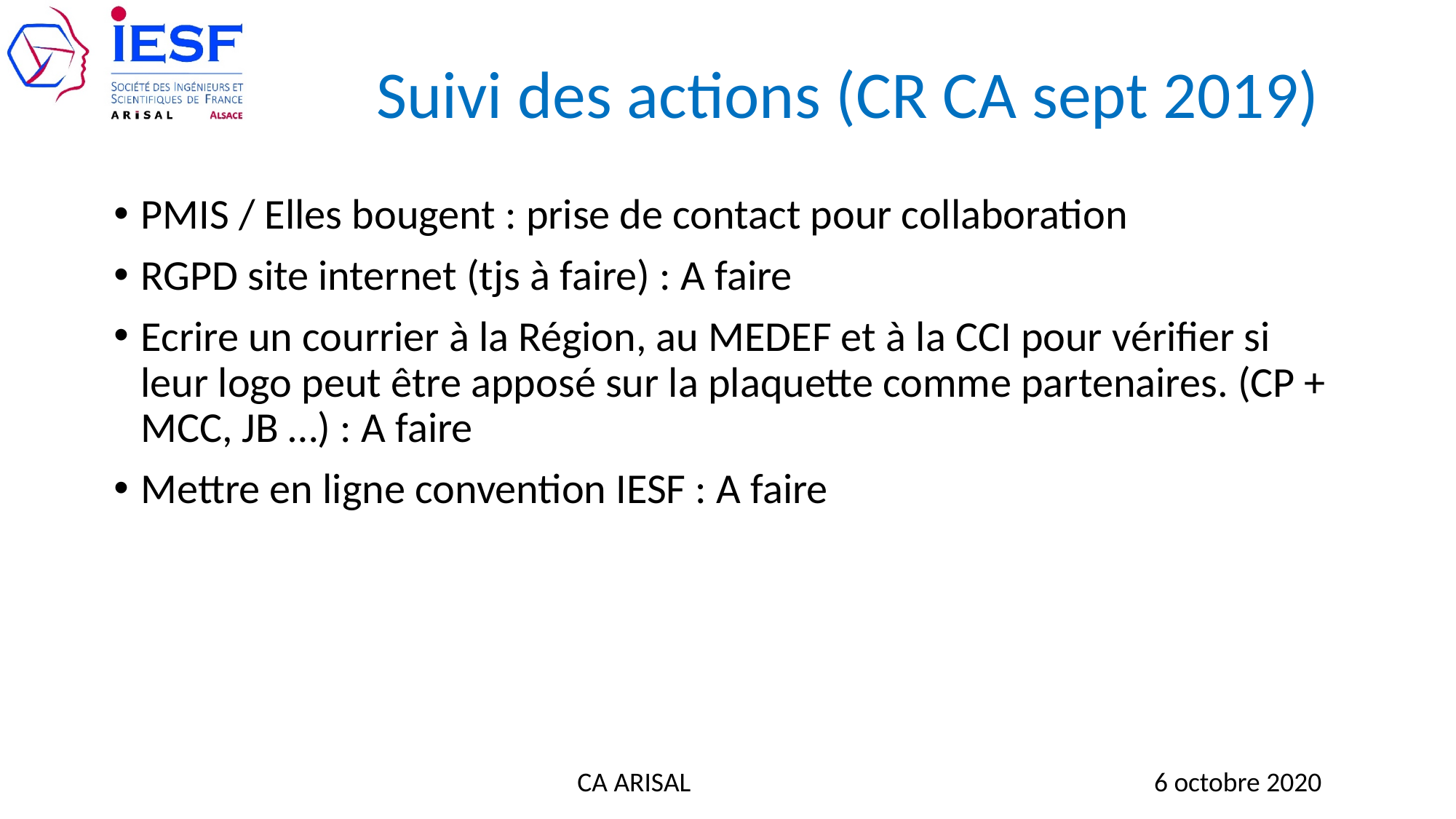

Suivi des actions (CR CA sept 2019)
PMIS / Elles bougent : prise de contact pour collaboration
RGPD site internet (tjs à faire) : A faire
Ecrire un courrier à la Région, au MEDEF et à la CCI pour vérifier si leur logo peut être apposé sur la plaquette comme partenaires. (CP + MCC, JB …) : A faire
Mettre en ligne convention IESF : A faire